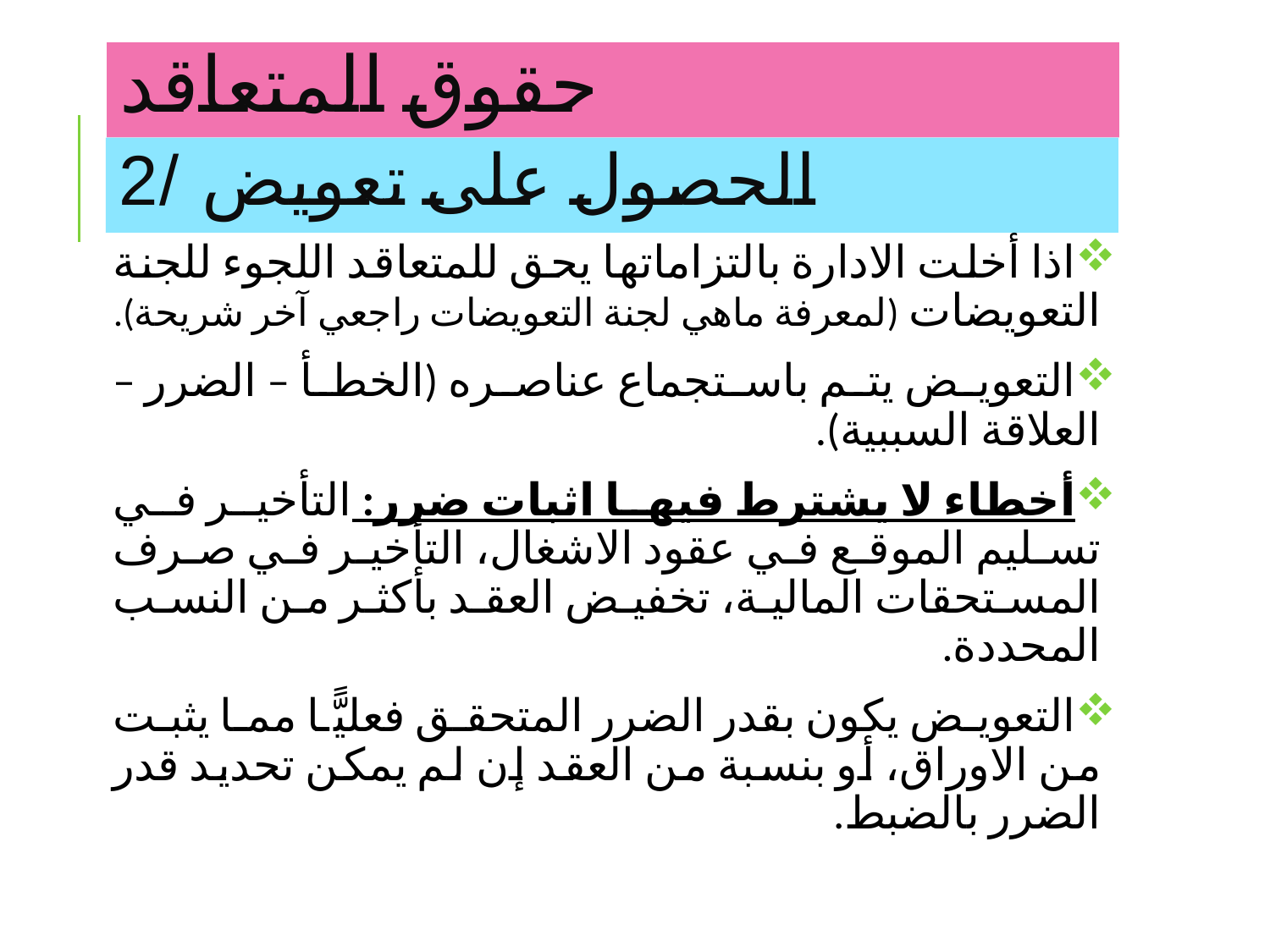

# حقوق المتعاقد
2/ الحصول على تعويض
اذا أخلت الادارة بالتزاماتها يحق للمتعاقد اللجوء للجنة التعويضات (لمعرفة ماهي لجنة التعويضات راجعي آخر شريحة).
التعويض يتم باستجماع عناصره (الخطأ – الضرر – العلاقة السببية).
أخطاء لا يشترط فيها اثبات ضرر: التأخير في تسليم الموقع في عقود الاشغال، التأخير في صرف المستحقات المالية، تخفيض العقد بأكثر من النسب المحددة.
التعويض يكون بقدر الضرر المتحقق فعليًّا مما يثبت من الاوراق، أو بنسبة من العقد إن لم يمكن تحديد قدر الضرر بالضبط.